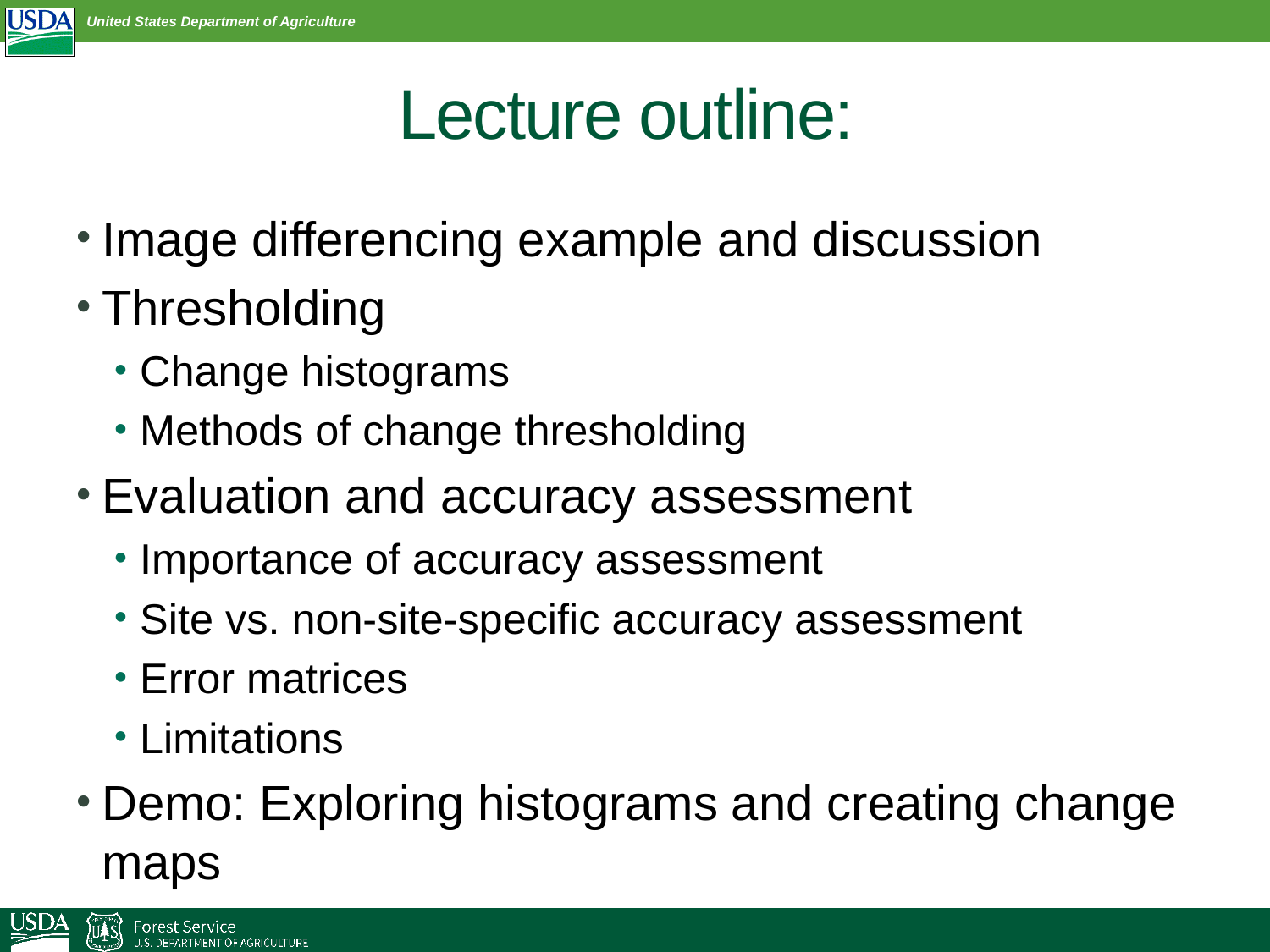

# Lecture outline:
Image differencing example and discussion
Thresholding
Change histograms
Methods of change thresholding
Evaluation and accuracy assessment
Importance of accuracy assessment
Site vs. non-site-specific accuracy assessment
Error matrices
Limitations
Demo: Exploring histograms and creating change maps